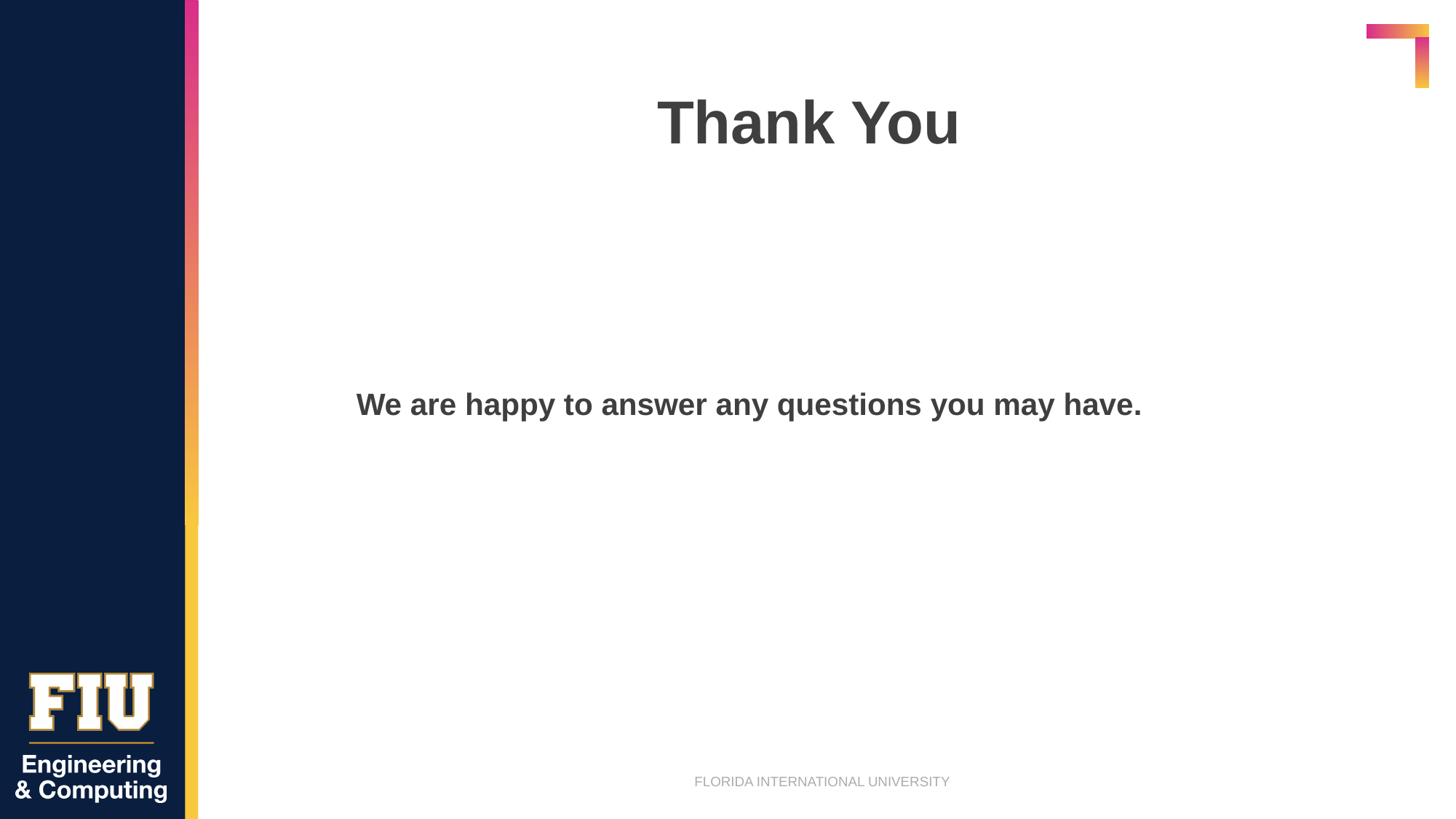

# Thank You
We are happy to answer any questions you may have.